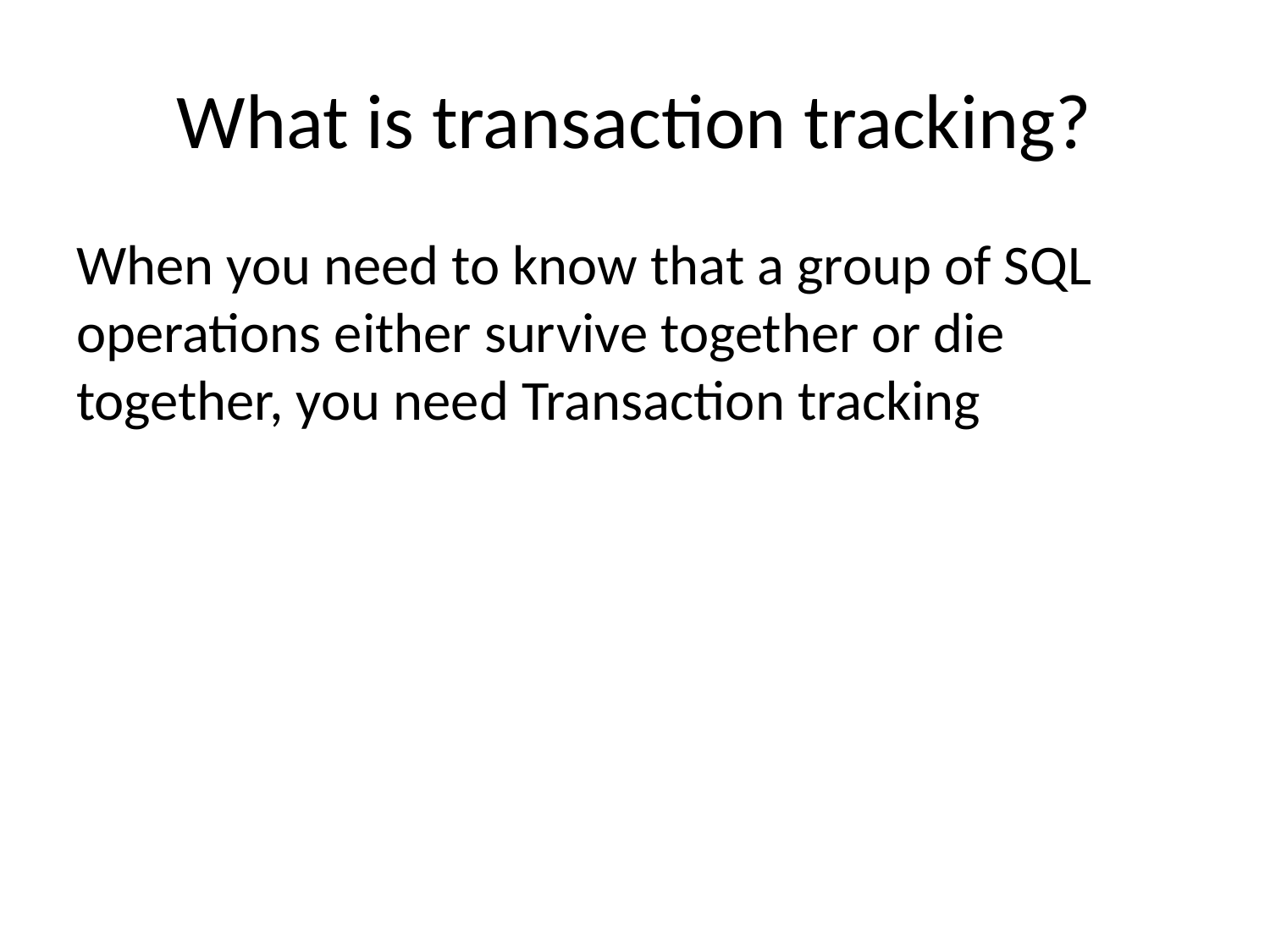

# What is transaction tracking?
When you need to know that a group of SQL operations either survive together or die together, you need Transaction tracking